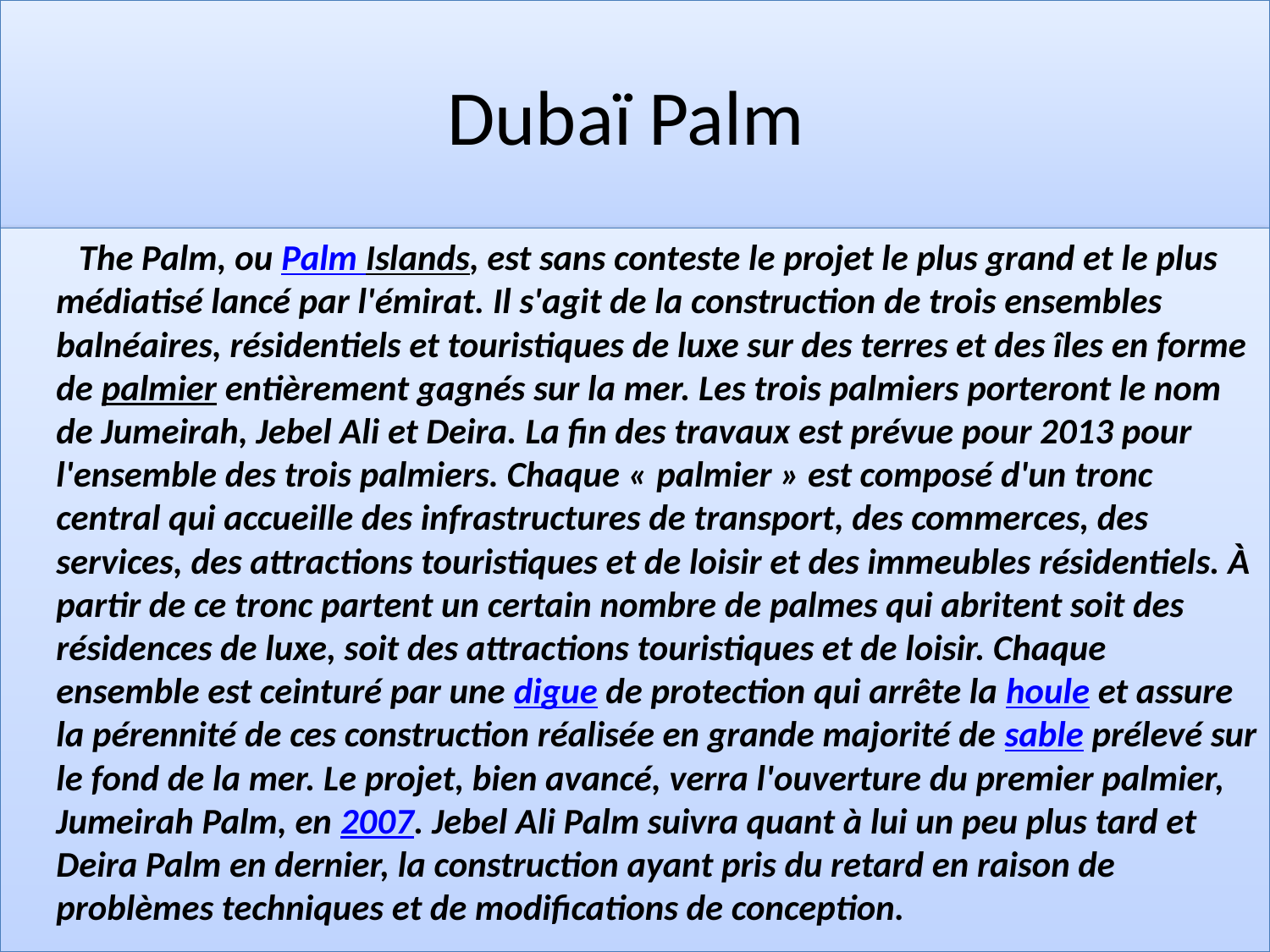

# Dubaï Palm
        The Palm, ou Palm Islands, est sans conteste le projet le plus grand et le plus médiatisé lancé par l'émirat. Il s'agit de la construction de trois ensembles balnéaires, résidentiels et touristiques de luxe sur des terres et des îles en forme de palmier entièrement gagnés sur la mer. Les trois palmiers porteront le nom de Jumeirah, Jebel Ali et Deira. La fin des travaux est prévue pour 2013 pour l'ensemble des trois palmiers. Chaque « palmier » est composé d'un tronc central qui accueille des infrastructures de transport, des commerces, des services, des attractions touristiques et de loisir et des immeubles résidentiels. À partir de ce tronc partent un certain nombre de palmes qui abritent soit des résidences de luxe, soit des attractions touristiques et de loisir. Chaque ensemble est ceinturé par une digue de protection qui arrête la houle et assure la pérennité de ces construction réalisée en grande majorité de sable prélevé sur le fond de la mer. Le projet, bien avancé, verra l'ouverture du premier palmier, Jumeirah Palm, en 2007. Jebel Ali Palm suivra quant à lui un peu plus tard et Deira Palm en dernier, la construction ayant pris du retard en raison de problèmes techniques et de modifications de conception.